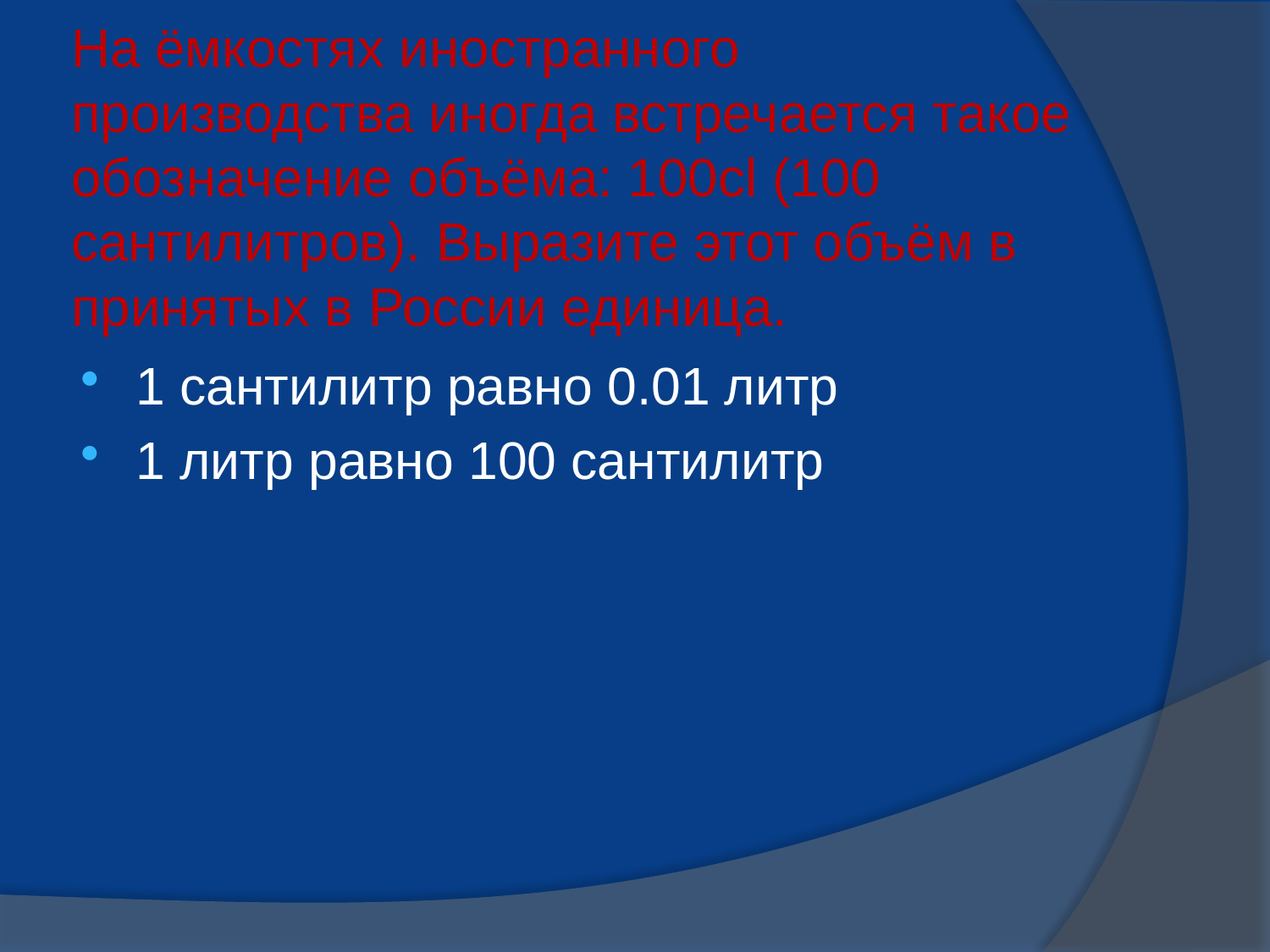

# На ёмкостях иностранного производства иногда встречается такое обозначение объёма: 100cl (100 сантилитров). Выразите этот объём в принятых в России единица.
1 сантилитр равно 0.01 литр
1 литр равно 100 сантилитр